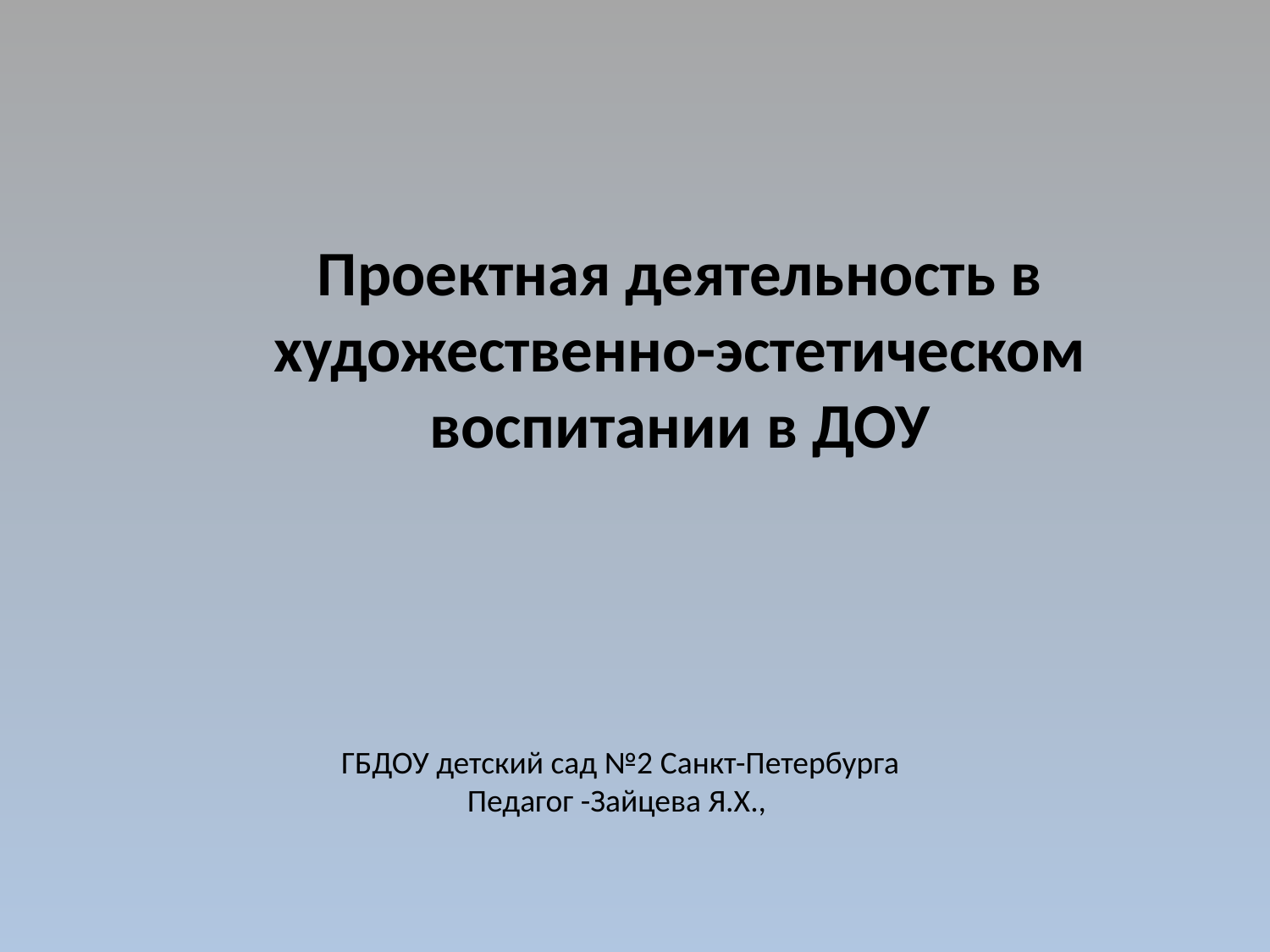

Проектная деятельность в художественно-эстетическом воспитании в ДОУ
ГБДОУ детский сад №2 Санкт-Петербурга
Педагог -Зайцева Я.Х.,